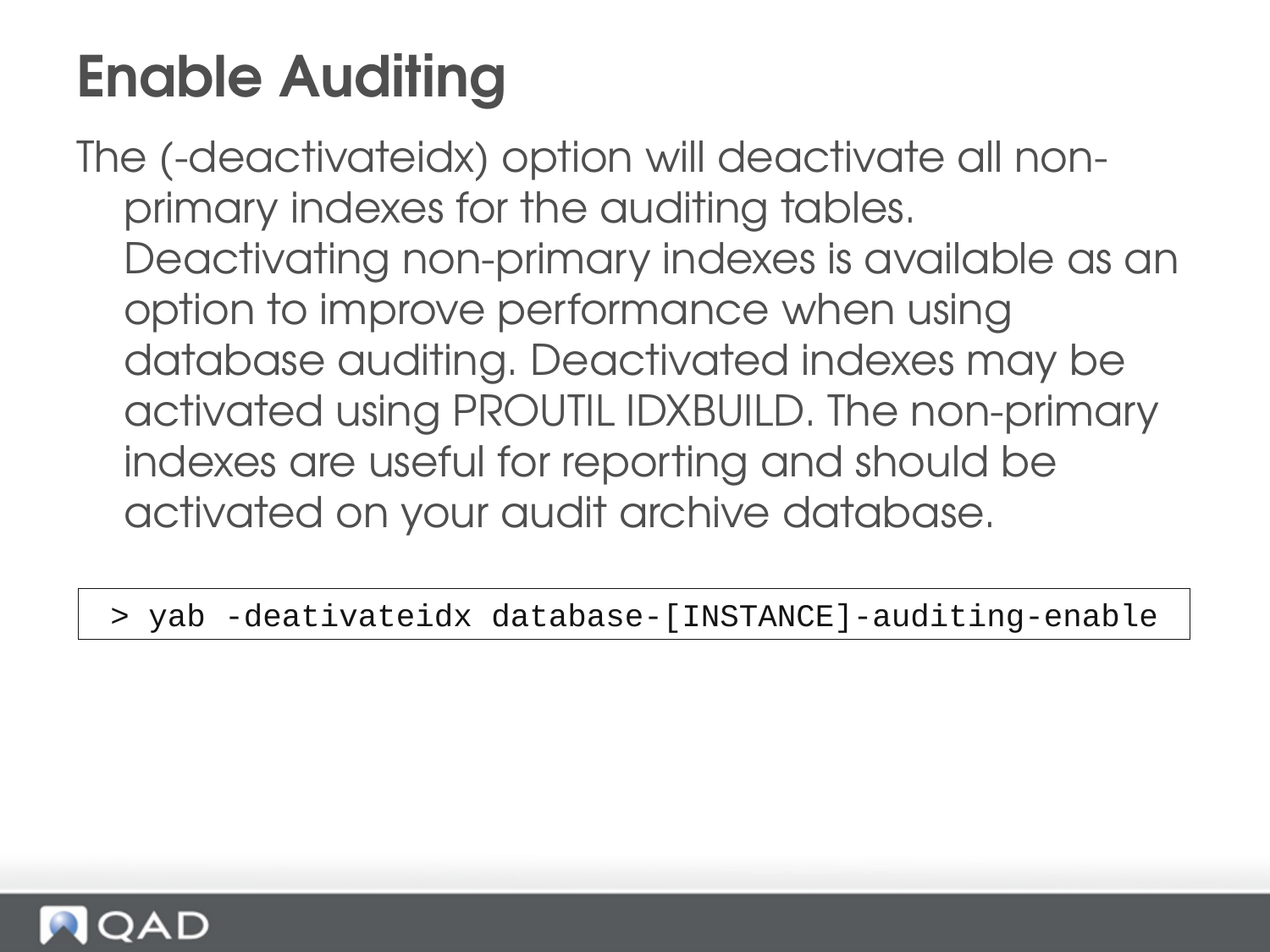

# Enable Auditing
The (-deactivateidx) option will deactivate all non-primary indexes for the auditing tables. Deactivating non-primary indexes is available as an option to improve performance when using database auditing. Deactivated indexes may be activated using PROUTIL IDXBUILD. The non-primary indexes are useful for reporting and should be activated on your audit archive database.
> yab -deativateidx database-[INSTANCE]-auditing-enable